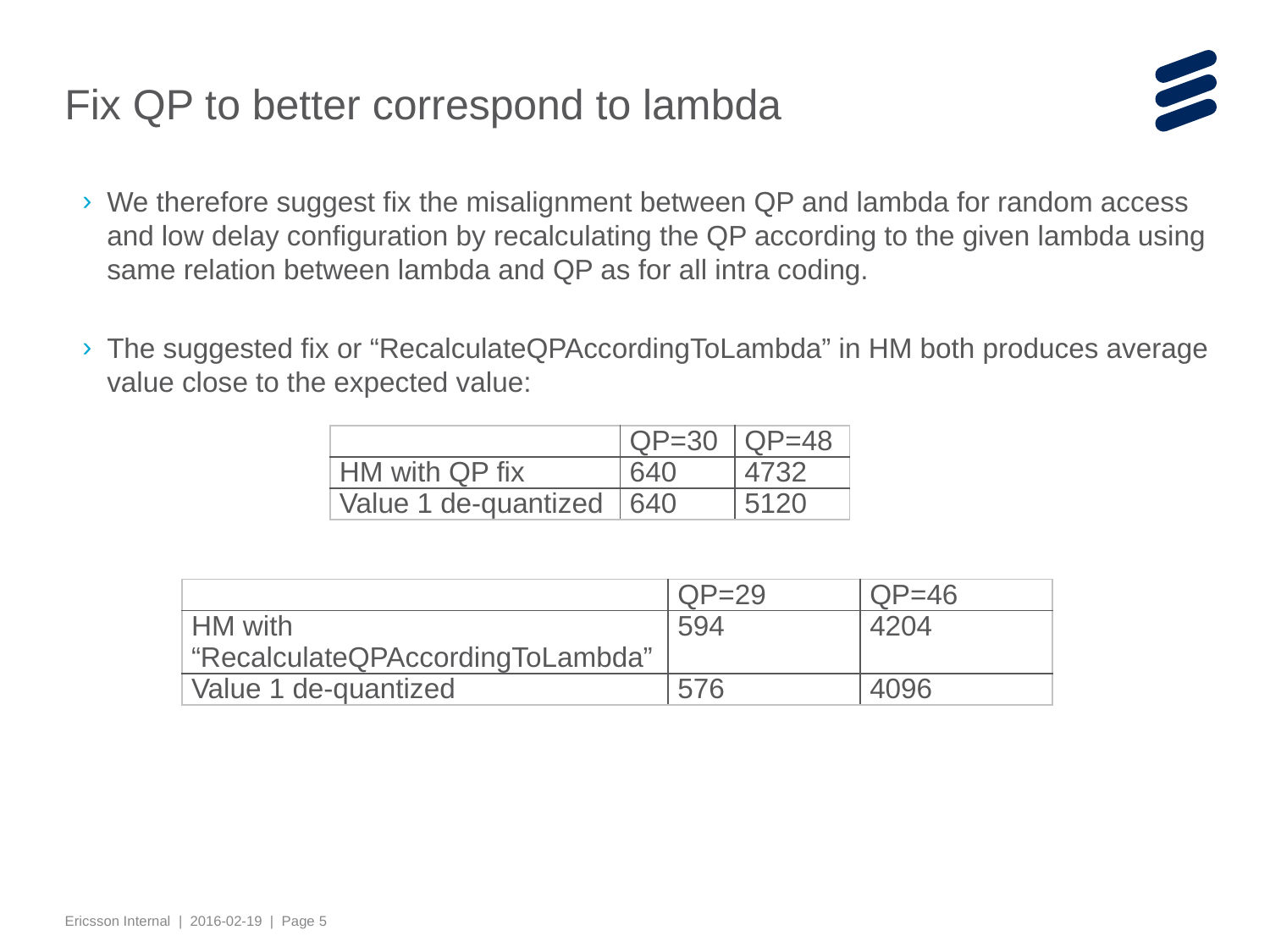

# Fix QP to better correspond to lambda

We therefore suggest fix the misalignment between QP and lambda for random access and low delay configuration by recalculating the QP according to the given lambda using same relation between lambda and QP as for all intra coding.

The suggested fix or “RecalculateQPAccordingToLambda” in HM both produces average value close to the expected value:

|  | QP=30 | QP=48 |
| --- | --- | --- |
| HM with QP fix | 640 | 4732 |
| Value 1 de-quantized | 640 | 5120 |
|  | QP=29 | QP=46 |
| --- | --- | --- |
| HM with “RecalculateQPAccordingToLambda” | 594 | 4204 |
| Value 1 de-quantized | 576 | 4096 |